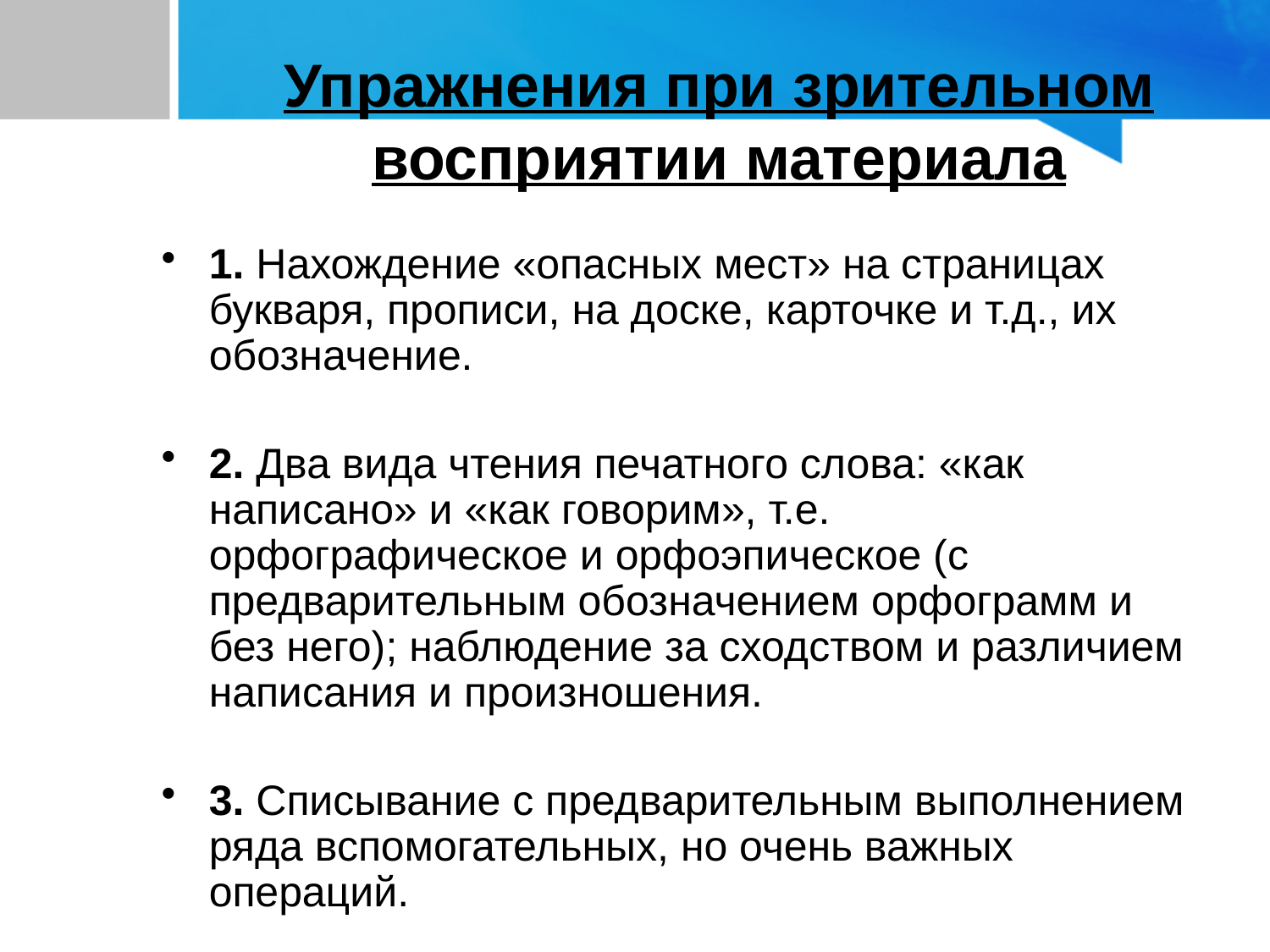

# Упражнения при зрительном восприятии материала
1. Нахождение «опасных мест» на страницах букваря, прописи, на доске, карточке и т.д., их обозначение.

2. Два вида чтения печатного слова: «как написано» и «как говорим», т.е. орфографическое и орфоэпическое (с предварительным обозначением орфограмм и без него); наблюдение за сходством и различием написания и произношения.

3. Списывание с предварительным выполнением ряда вспомогательных, но очень важных операций.